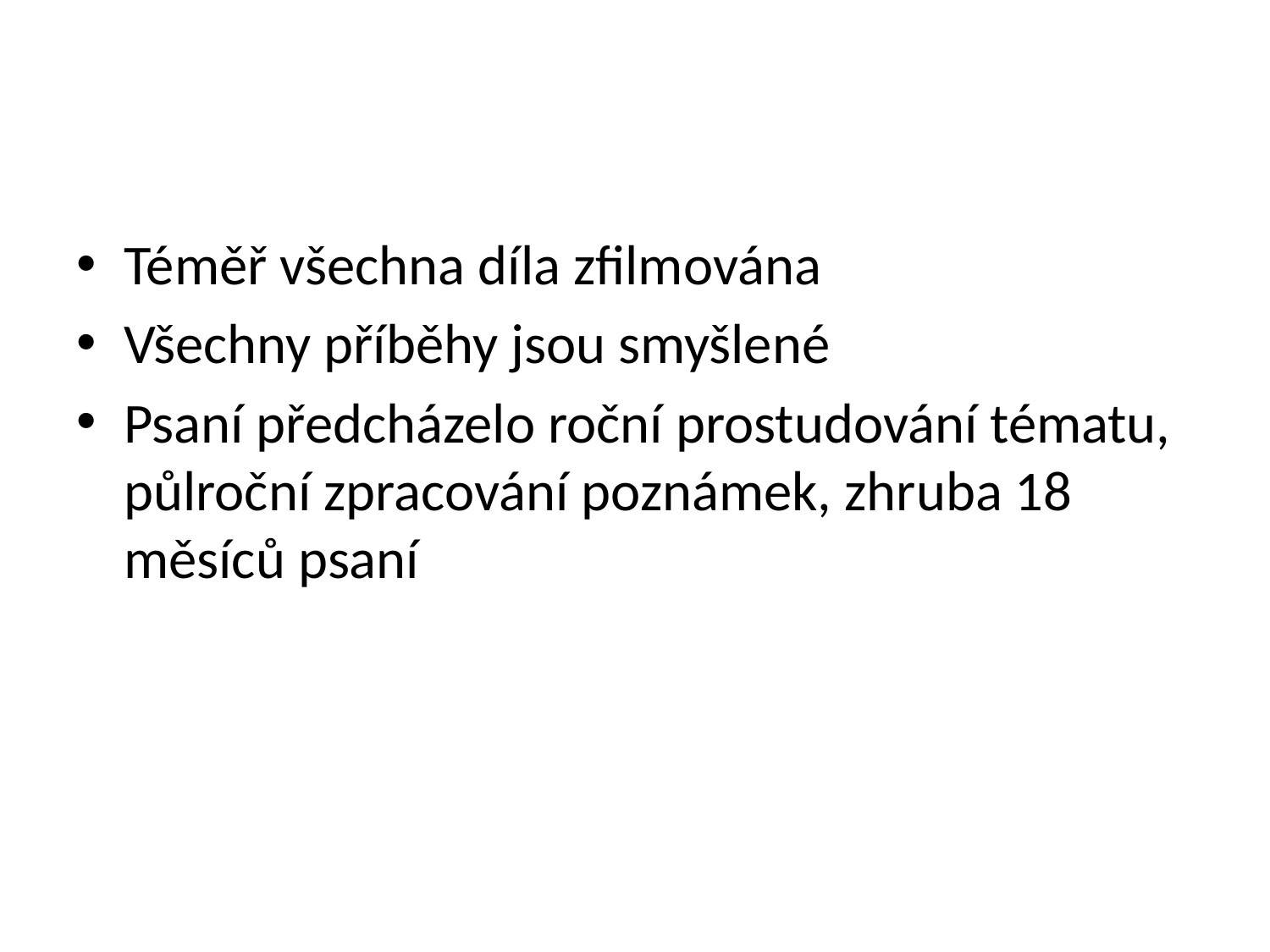

Téměř všechna díla zfilmována
Všechny příběhy jsou smyšlené
Psaní předcházelo roční prostudování tématu, půlroční zpracování poznámek, zhruba 18 měsíců psaní